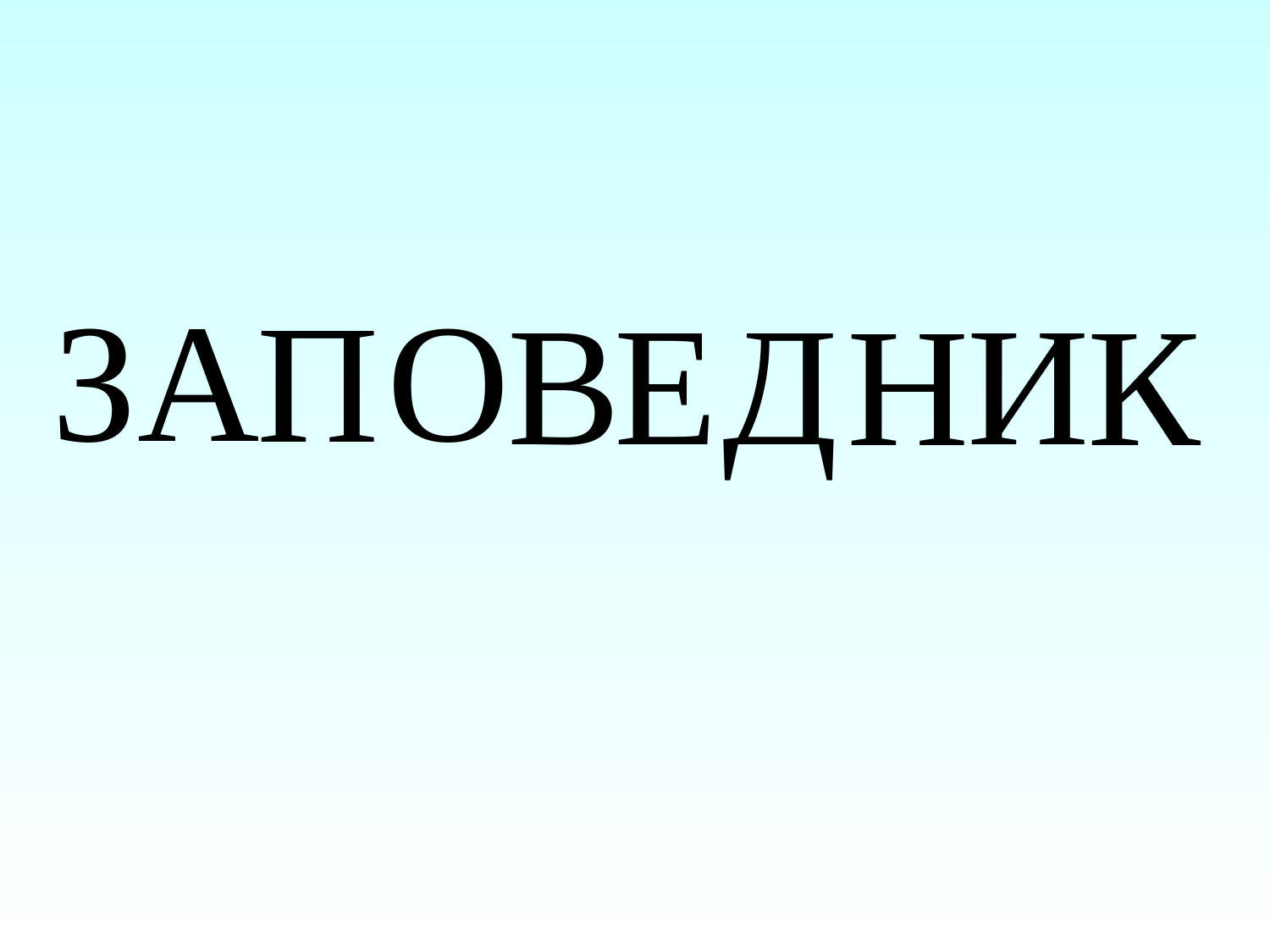

З
А
О
П
В
Д
Е
И
Н
К